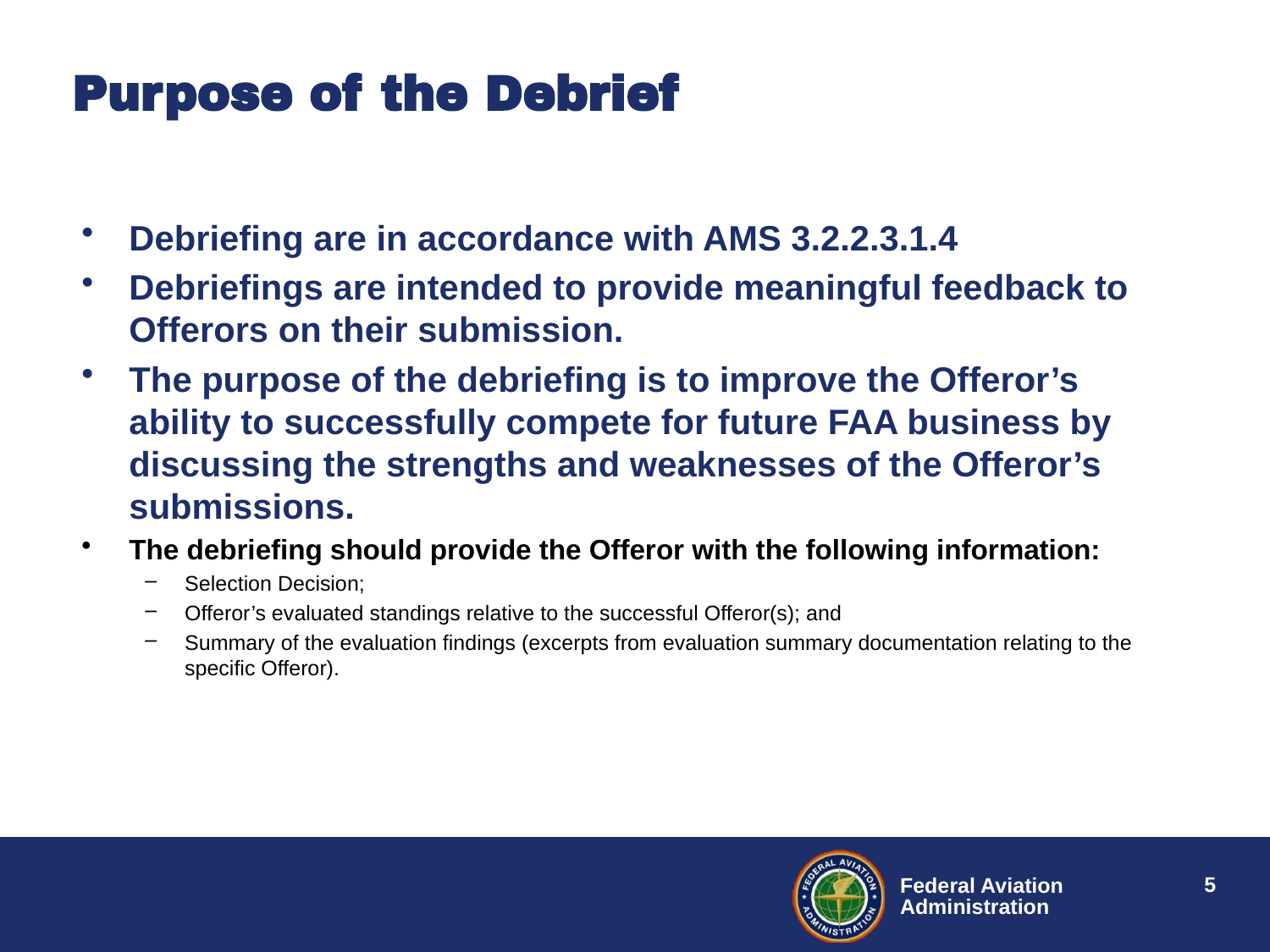

# Purpose of the Debrief
Debriefing are in accordance with AMS 3.2.2.3.1.4
Debriefings are intended to provide meaningful feedback to Offerors on their submission.
The purpose of the debriefing is to improve the Offeror’s ability to successfully compete for future FAA business by discussing the strengths and weaknesses of the Offeror’s submissions.
The debriefing should provide the Offeror with the following information:
Selection Decision;
Offeror’s evaluated standings relative to the successful Offeror(s); and
Summary of the evaluation findings (excerpts from evaluation summary documentation relating to the specific Offeror).